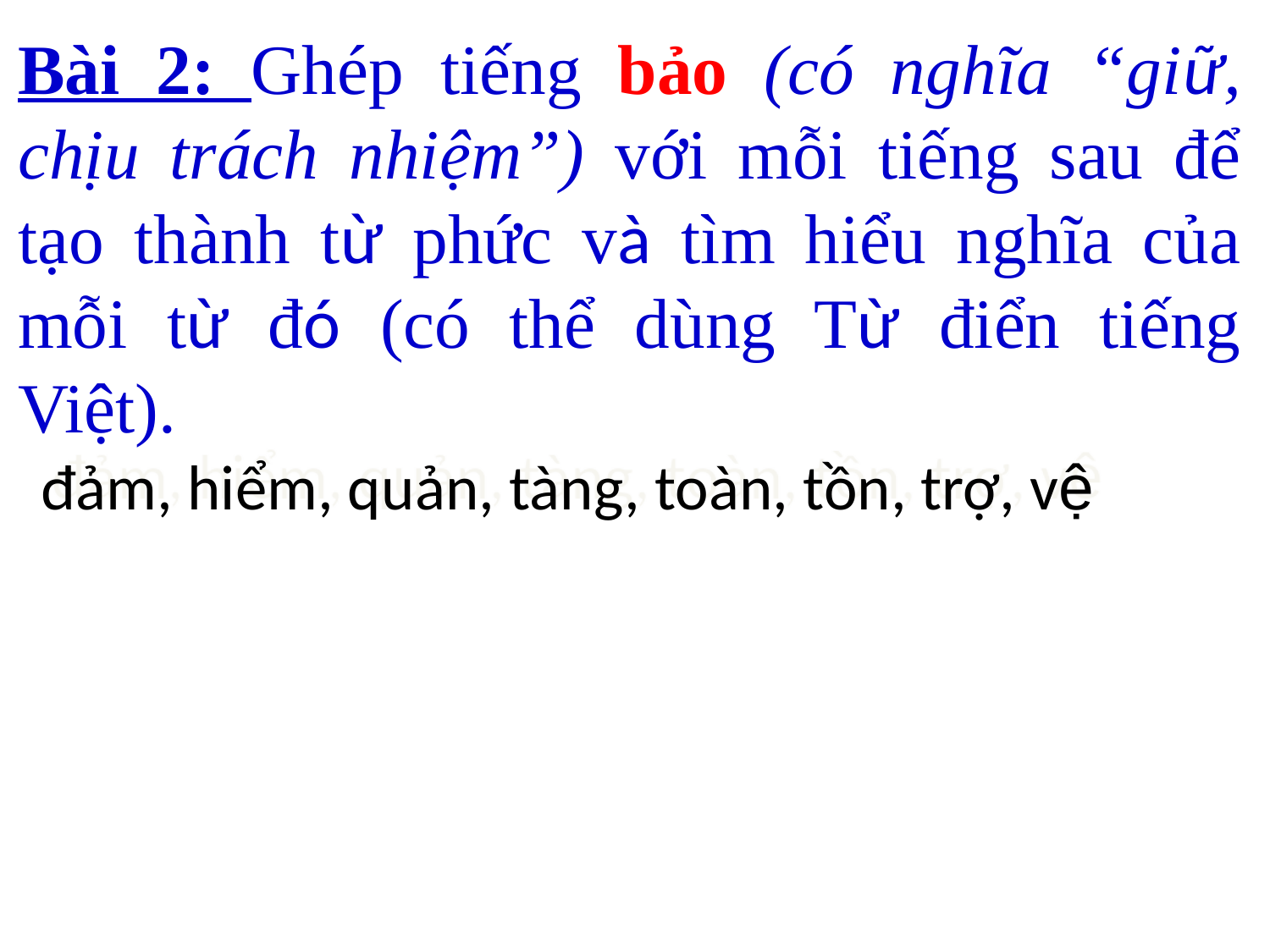

# Bài 2: Ghép tiếng bảo (có nghĩa “giữ, chịu trách nhiệm”) với mỗi tiếng sau để tạo thành từ phức và tìm hiểu nghĩa của mỗi từ đó (có thể dùng Từ điển tiếng Việt).
đảm, hiểm, quản, tàng, toàn, tồn, trợ, vệ